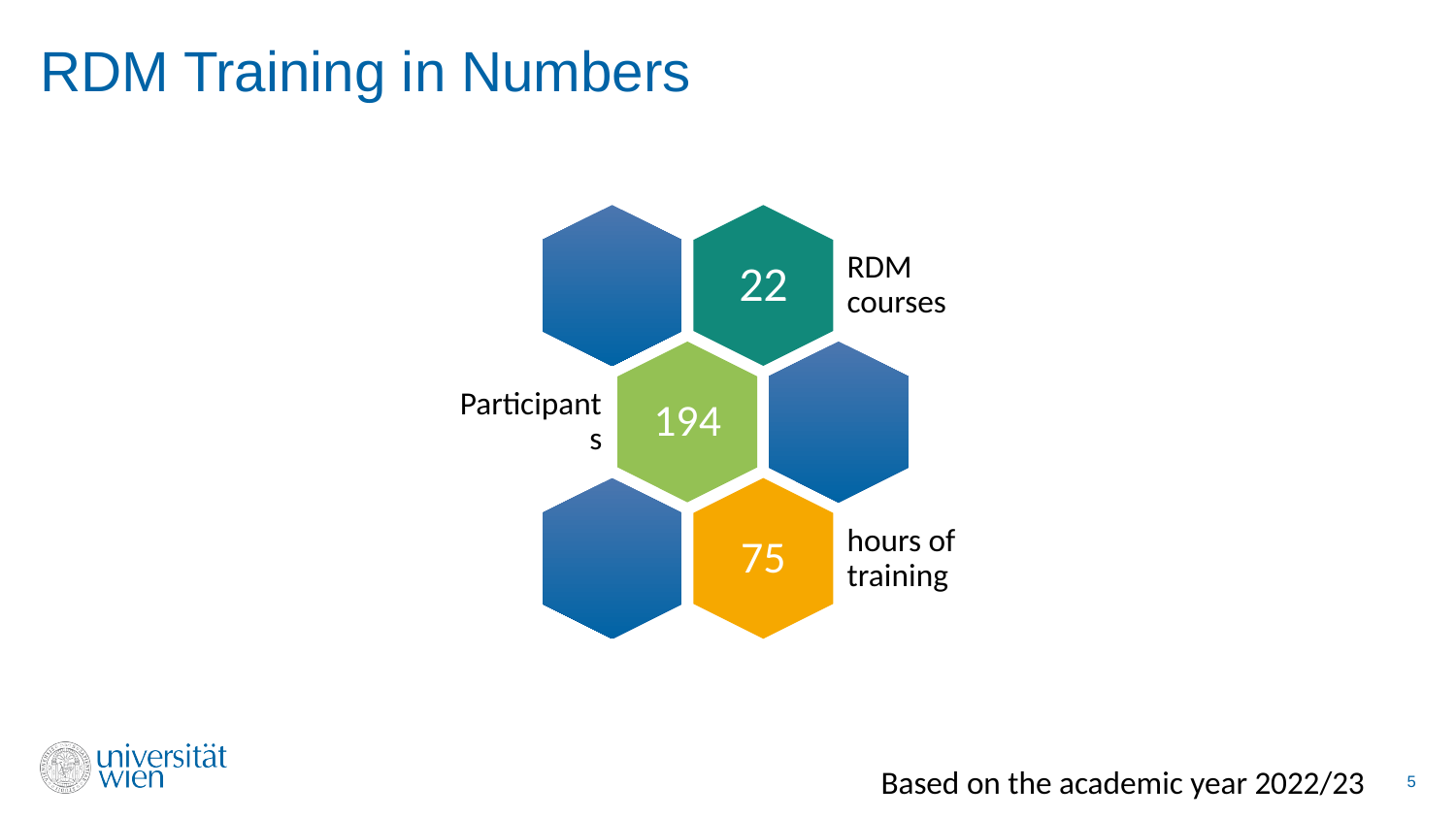

# RDM Training in Numbers
22
RDM courses

194
Participants

75
hours of training

Based on the academic year 2022/23
5